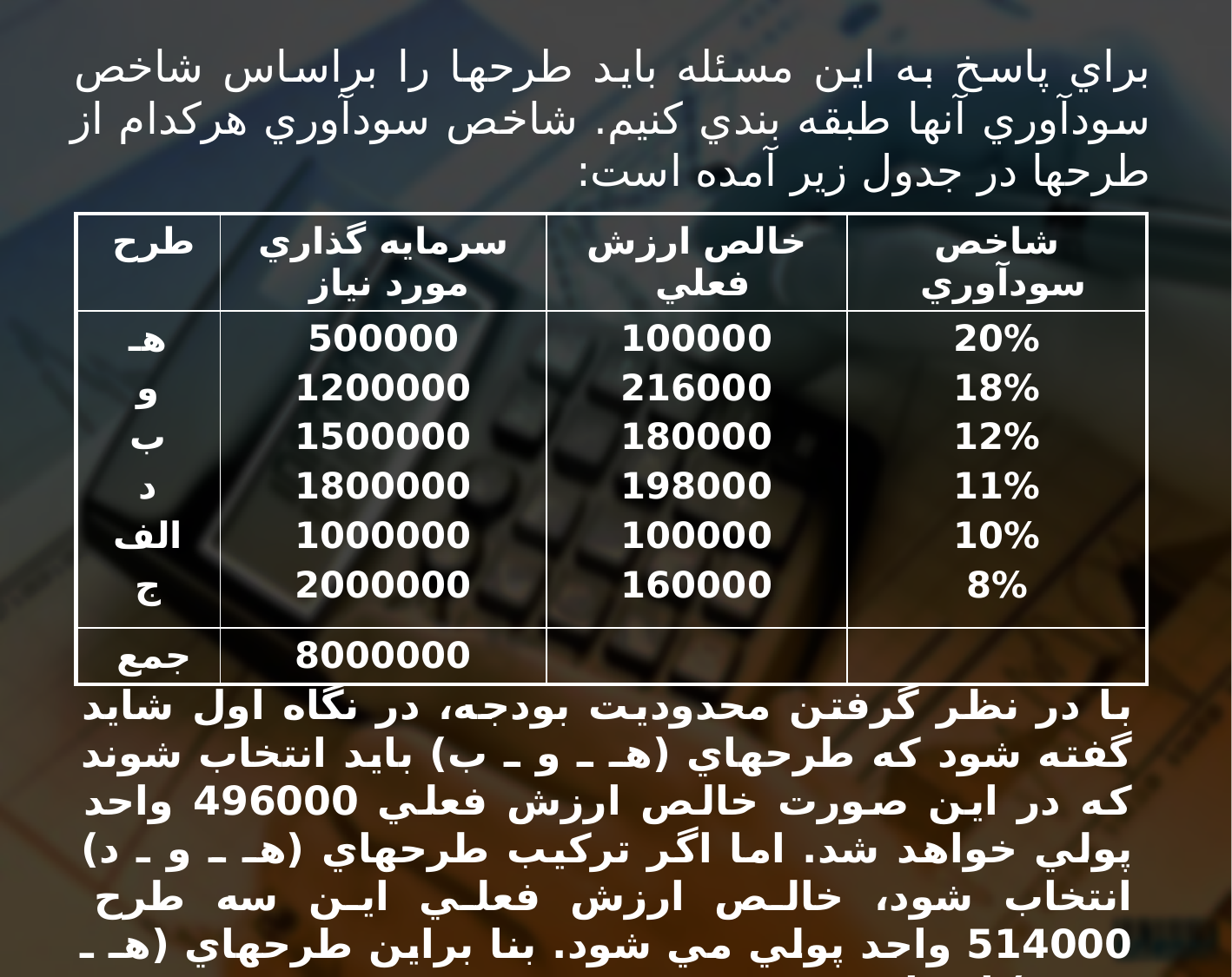

# براي پاسخ به اين مسئله بايد طرحها را براساس شاخص سودآوري آنها طبقه بندي کنيم. شاخص سودآوري هرکدام از طرحها در جدول زير آمده است:
| طرح | سرمايه گذاري مورد نياز | خالص ارزش فعلي | شاخص سودآوري |
| --- | --- | --- | --- |
| هـ و ب د الف ج | 500000 1200000 1500000 1800000 1000000 2000000 | 100000 216000 180000 198000 100000 160000 | 20% 18% 12% 11% 10% 8% |
| جمع | 8000000 |  |  |
با در نظر گرفتن محدوديت بودجه، در نگاه اول شايد گفته شود که طرحهاي (هـ ـ و ـ ب) بايد انتخاب شوند که در اين صورت خالص ارزش فعلي 496000 واحد پولي خواهد شد. اما اگر ترکيب طرحهاي (هـ ـ و ـ د) انتخاب شود، خالص ارزش فعلي اين سه طرح 514000 واحد پولي مي شود. بنا براين طرحهاي (هـ ـ و ـ ب) انتخاب مي شوند.